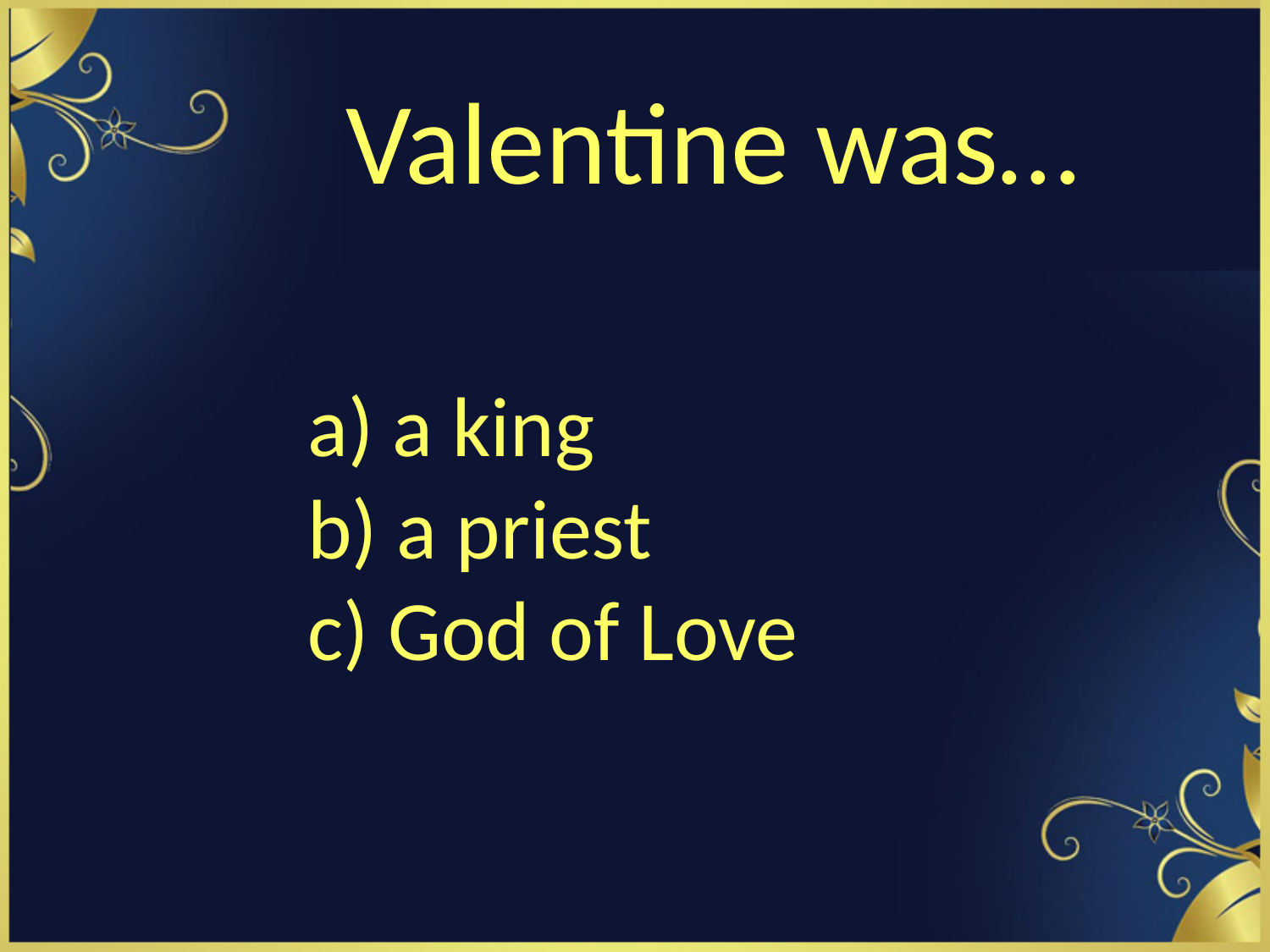

# Valentine was…
a) a king
b) a priest
c) God of Love